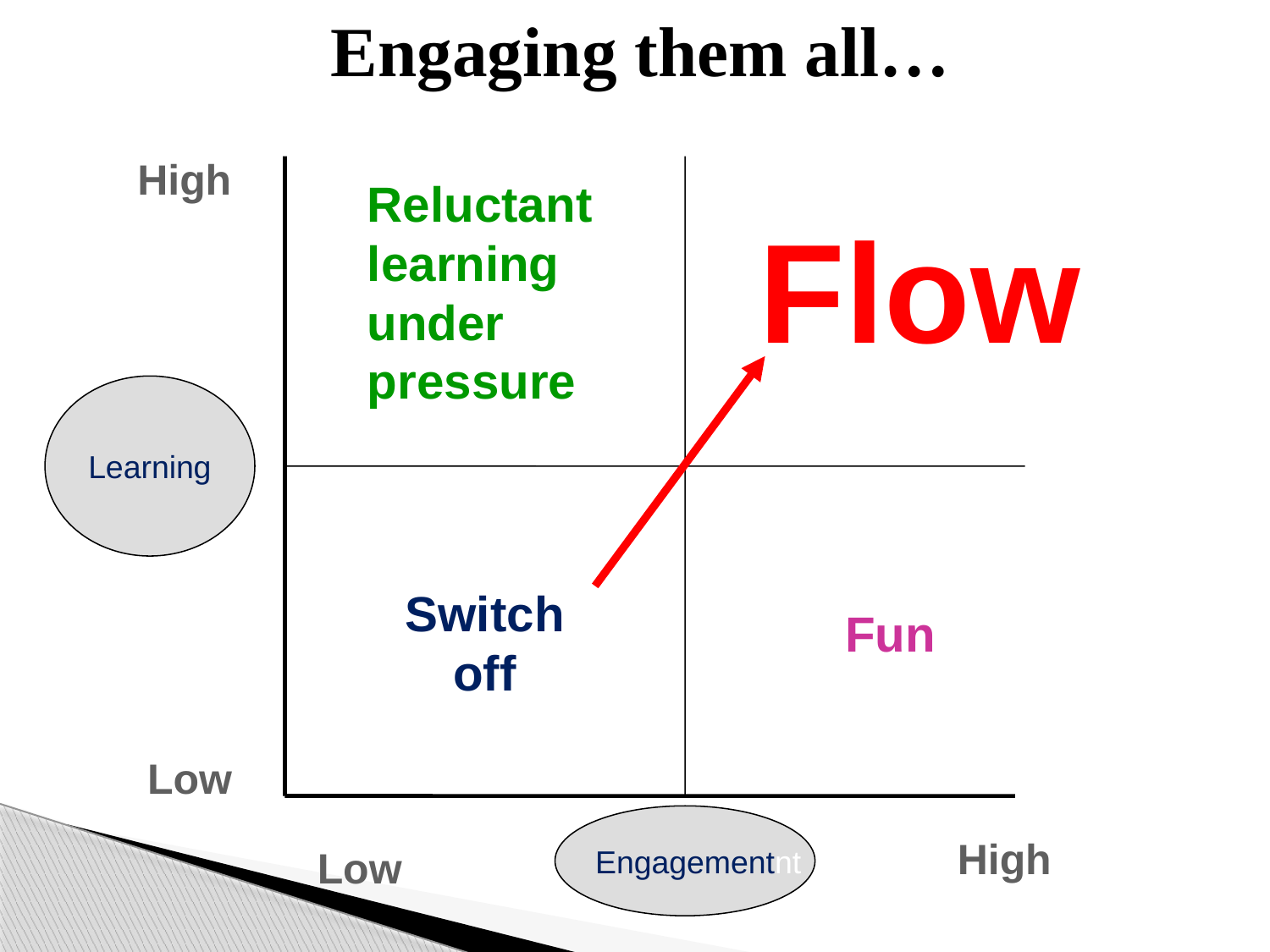

Engaging them all…
High

Reluctant learning under pressure
Flow

Learning

Switch off
  Fun
Low

   Engagementnt
High
Low